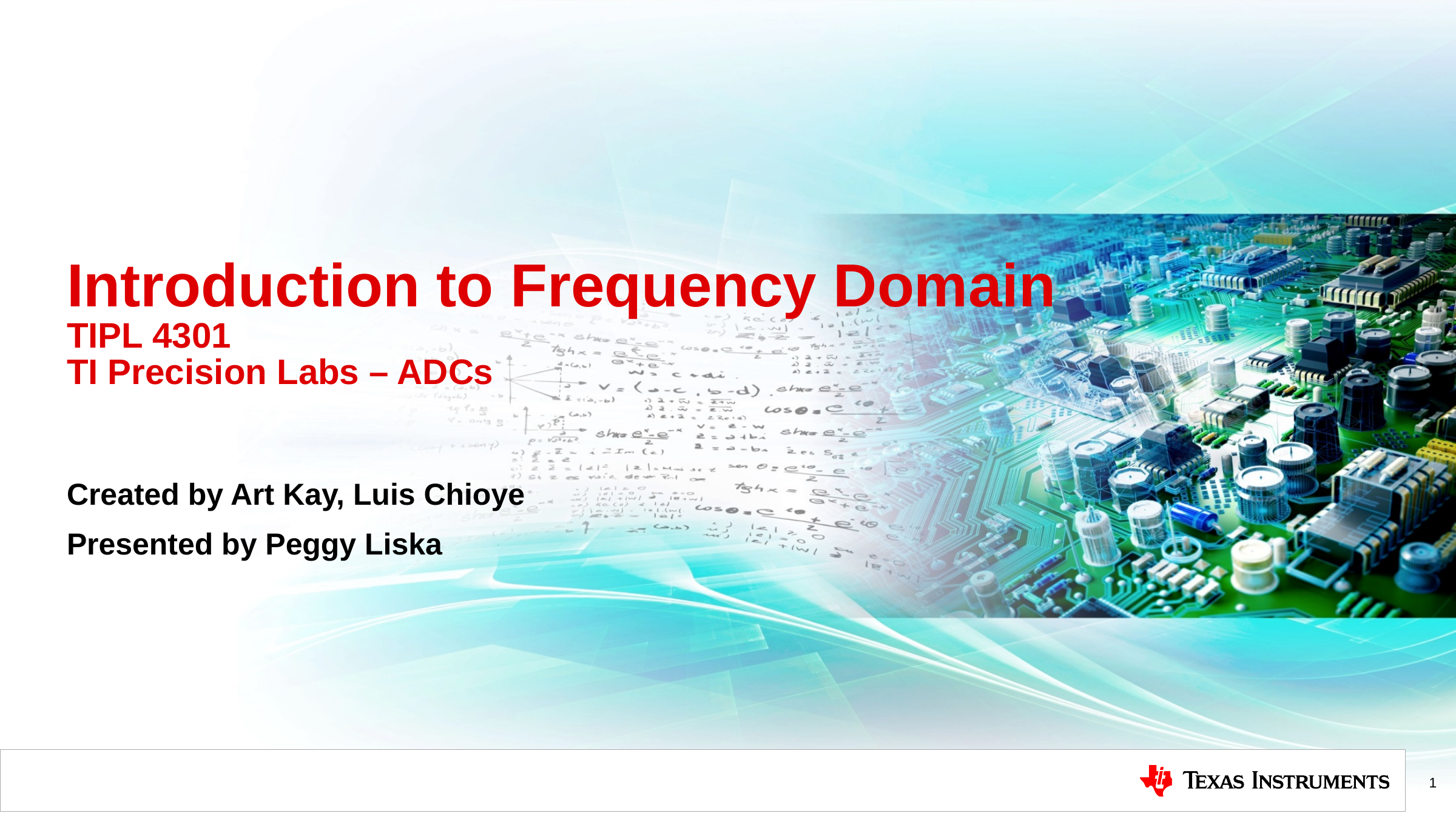

# Introduction to Frequency Domain TIPL 4301 TI Precision Labs – ADCs
Created by Art Kay, Luis Chioye
Presented by Peggy Liska
1